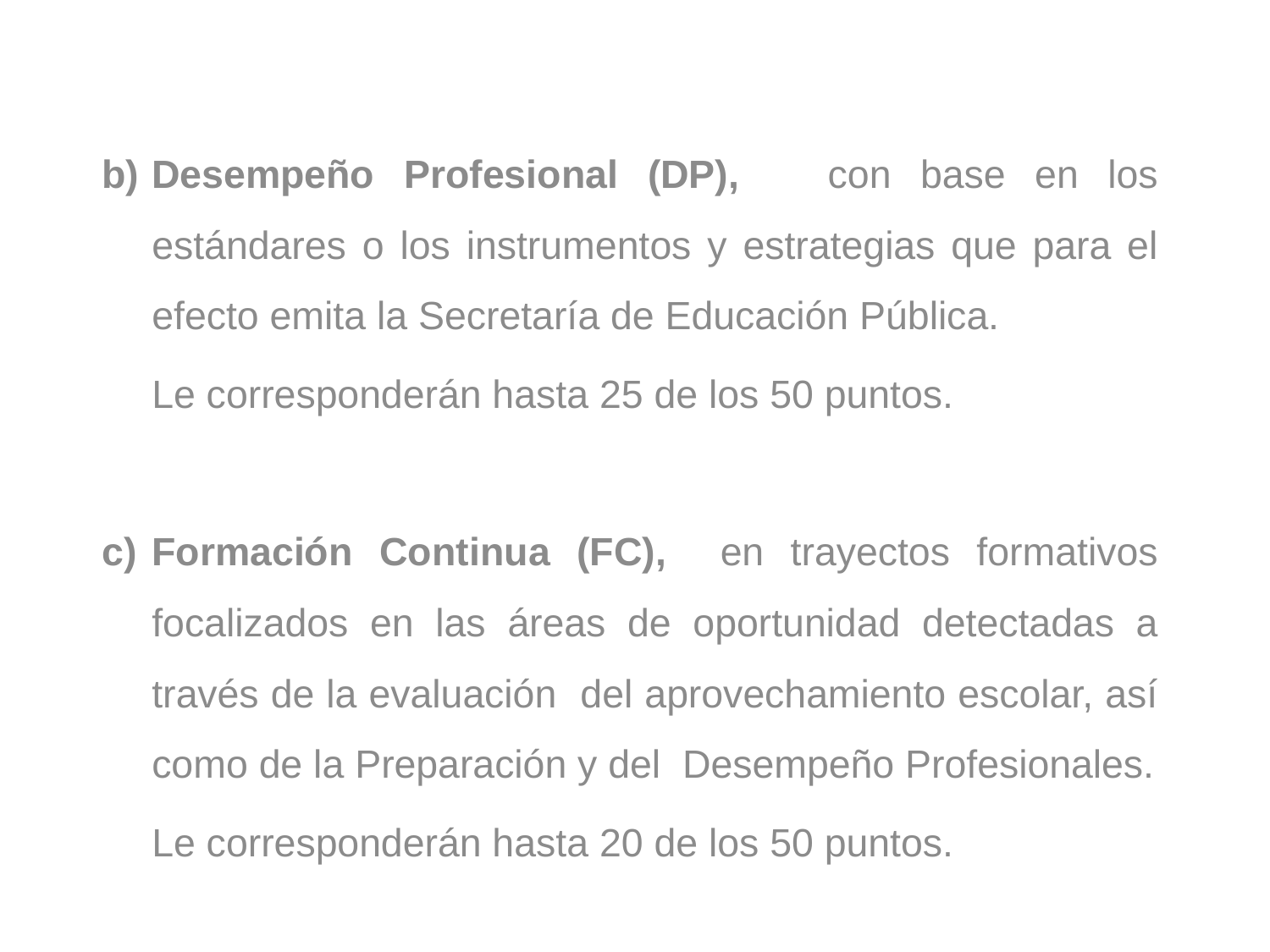

Desempeño Profesional (DP),   con base en los estándares o los instrumentos y estrategias que para el efecto emita la Secretaría de Educación Pública.
	Le corresponderán hasta 25 de los 50 puntos.

Formación Continua (FC),  en trayectos formativos focalizados en las áreas de oportunidad detectadas a través de la evaluación  del aprovechamiento escolar, así como de la Preparación y del  Desempeño Profesionales.
	Le corresponderán hasta 20 de los 50 puntos.